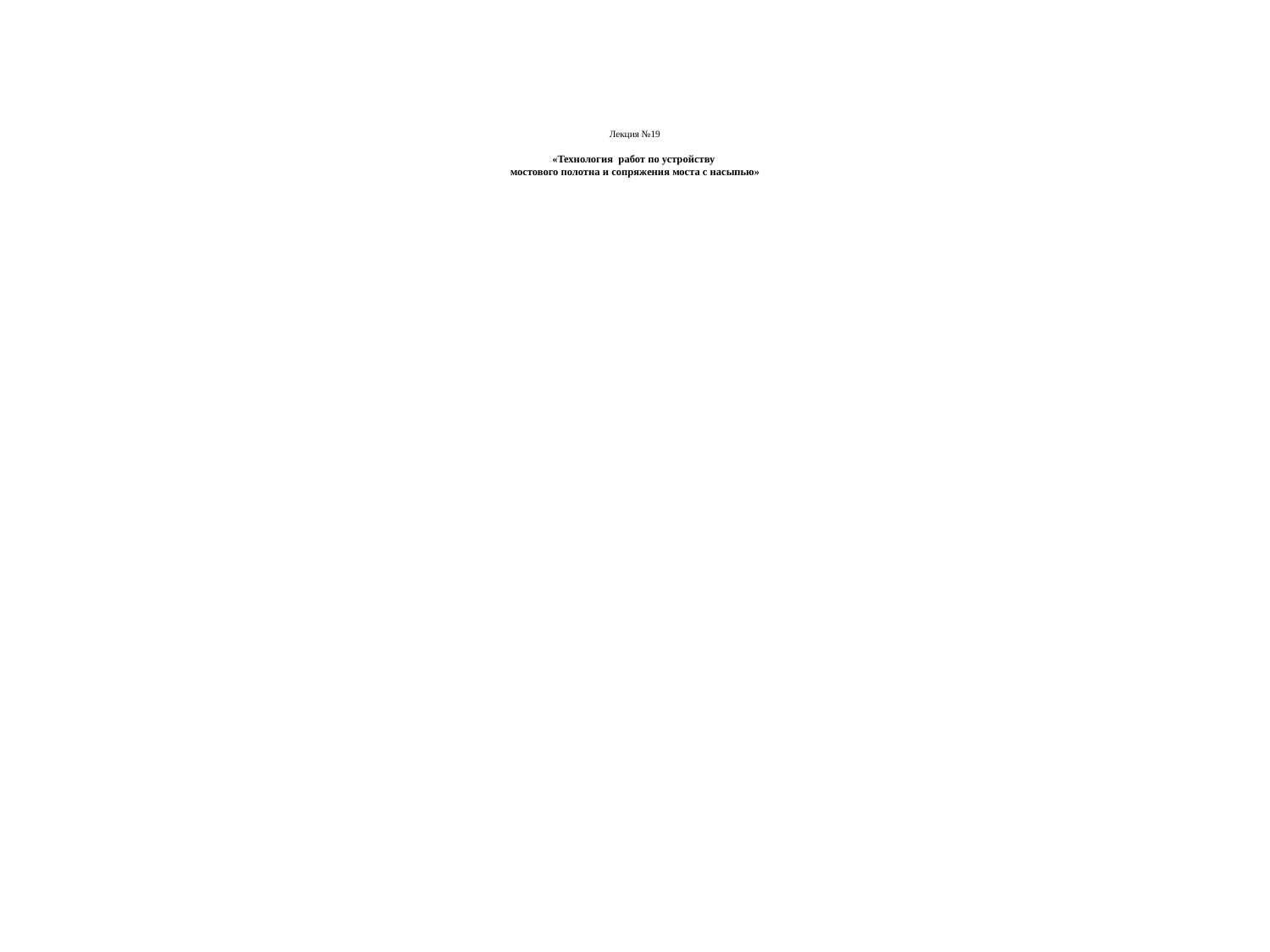

# Лекция №19 «Технология  работ по устройству мостового полотна и сопряжения моста с насыпью»